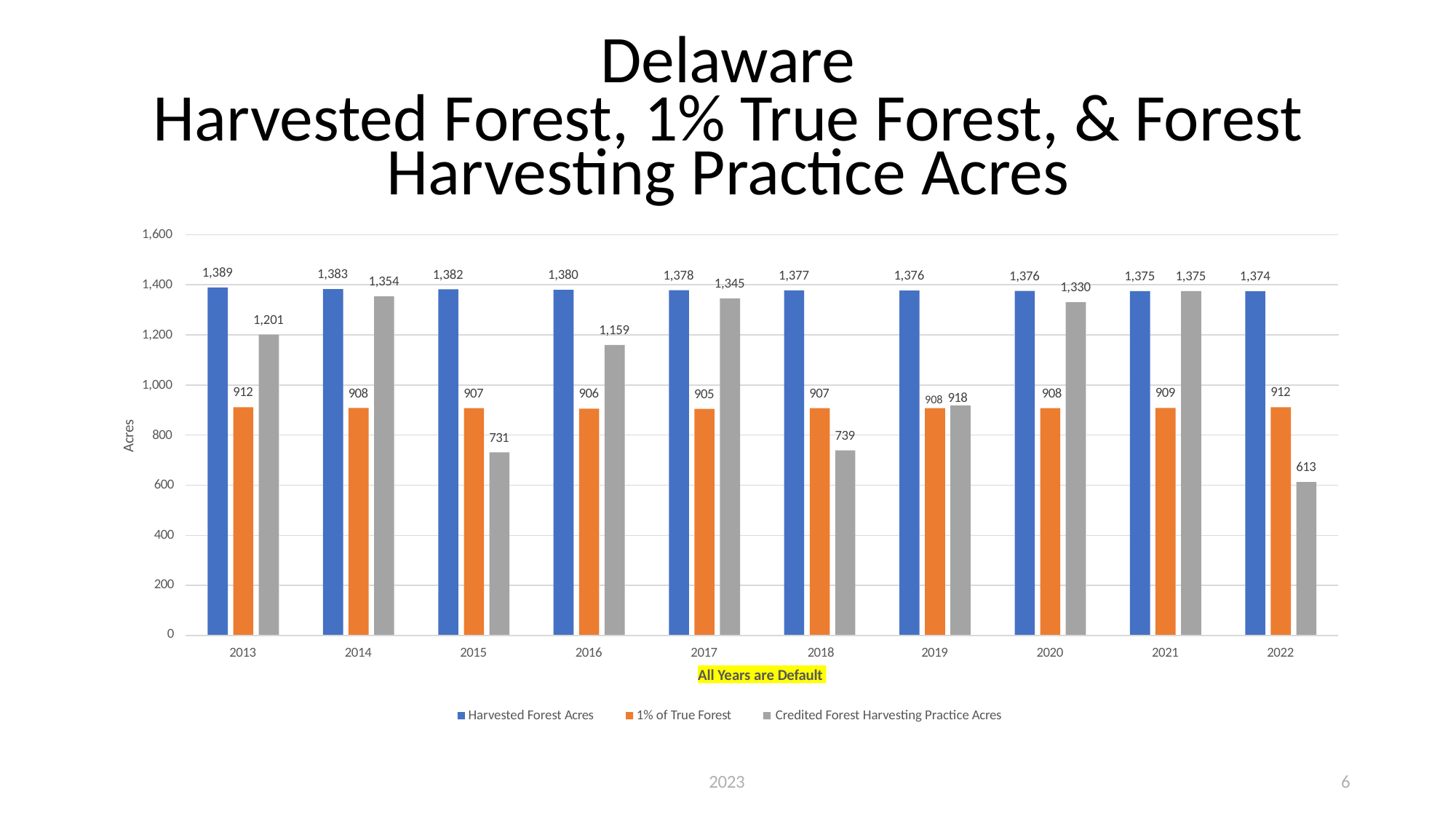

# Delaware
Harvested Forest, 1% True Forest, & Forest Harvesting Practice Acres
1,600

1,389
1,383
1,382
1,380
1,378
1,377
1,376
1,376
1,375
1,375
1,374
1,354
1,345
1,400
1,330

1,201
1,159
1,200
1,000
908 918
912
912
909
908
908
907
907
906
905
Acres
800
739
731
613
600

400

200

0
2013
2014
2015
2016
2017	2018
2019
2020
2021
2022
All Years are Default
Harvested Forest Acres
1% of True Forest	Credited Forest Harvesting Practice Acres

2023
6